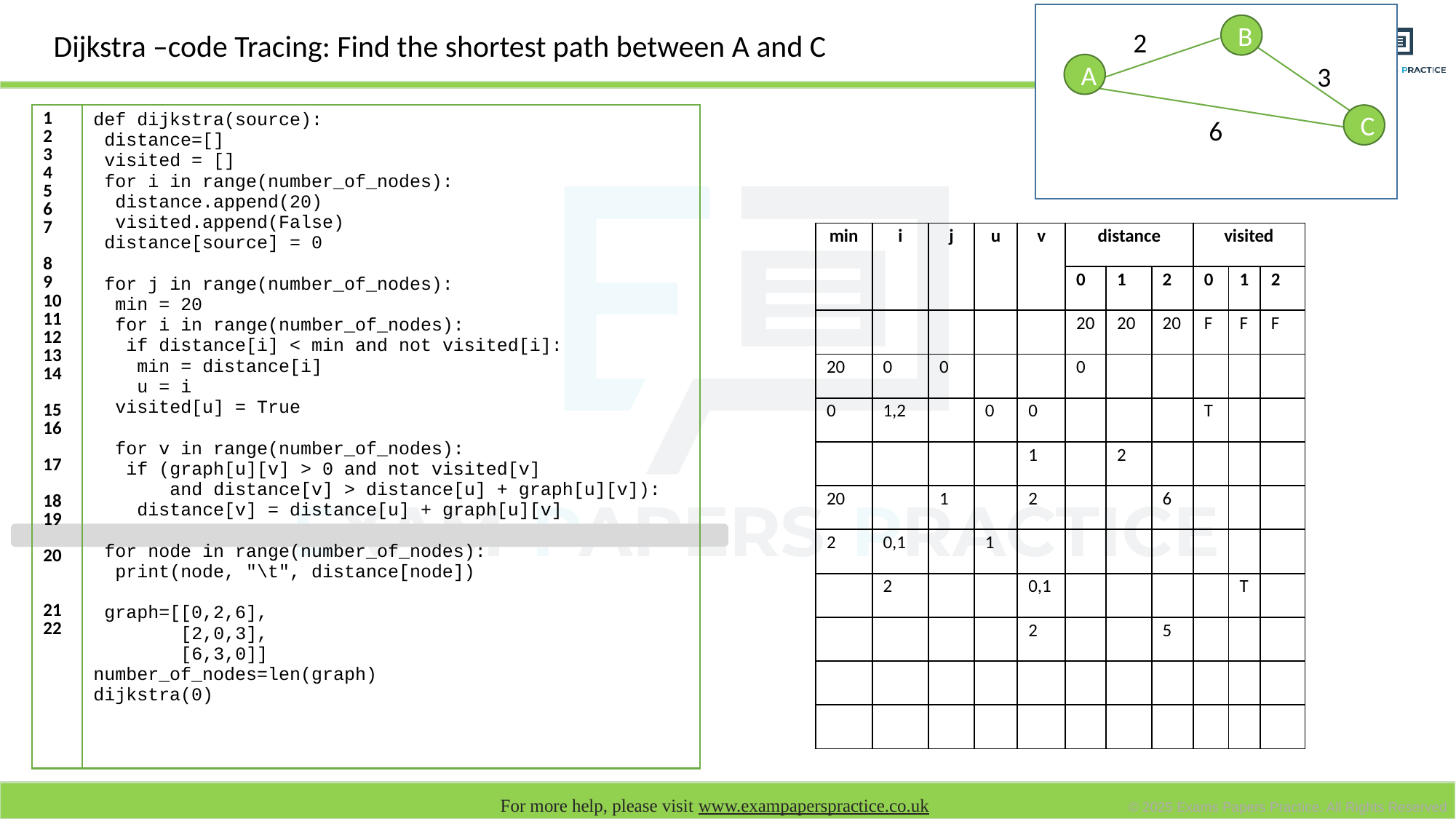

B
2
Dijkstra –code Tracing: Find the shortest path between A and C
3
A
| 1 2 3 4 5 6 7 8 9 10 11 12 13 14 15 16 17 18 19 20 21 22 | def dijkstra(source): distance=[] visited = [] for i in range(number\_of\_nodes): distance.append(20) visited.append(False) distance[source] = 0 for j in range(number\_of\_nodes): min = 20 for i in range(number\_of\_nodes): if distance[i] < min and not visited[i]: min = distance[i] u = i visited[u] = True for v in range(number\_of\_nodes): if (graph[u][v] > 0 and not visited[v] and distance[v] > distance[u] + graph[u][v]): distance[v] = distance[u] + graph[u][v] for node in range(number\_of\_nodes): print(node, "\t", distance[node]) graph=[[0,2,6], [2,0,3], [6,3,0]] number\_of\_nodes=len(graph) dijkstra(0) |
| --- | --- |
C
6
| min | i | j | u | v | distance |  |  | visited |  |  |
| --- | --- | --- | --- | --- | --- | --- | --- | --- | --- | --- |
|  |  |  |  |  | 0 | 1 | 2 | 0 | 1 | 2 |
|  |  |  |  |  | 20 | 20 | 20 | F | F | F |
| 20 | 0 | 0 |  |  | 0 |  |  |  |  |  |
| 0 | 1,2 |  | 0 | 0 |  |  |  | T |  |  |
|  |  |  |  | 1 |  | 2 |  |  |  |  |
| 20 |  | 1 |  | 2 |  |  | 6 |  |  |  |
| 2 | 0,1 |  | 1 |  |  |  |  |  |  |  |
|  | 2 |  |  | 0,1 |  |  |  |  | T |  |
|  |  |  |  | 2 |  |  | 5 |  |  |  |
|  |  |  |  |  |  |  |  |  |  |  |
|  |  |  |  |  |  |  |  |  |  |  |